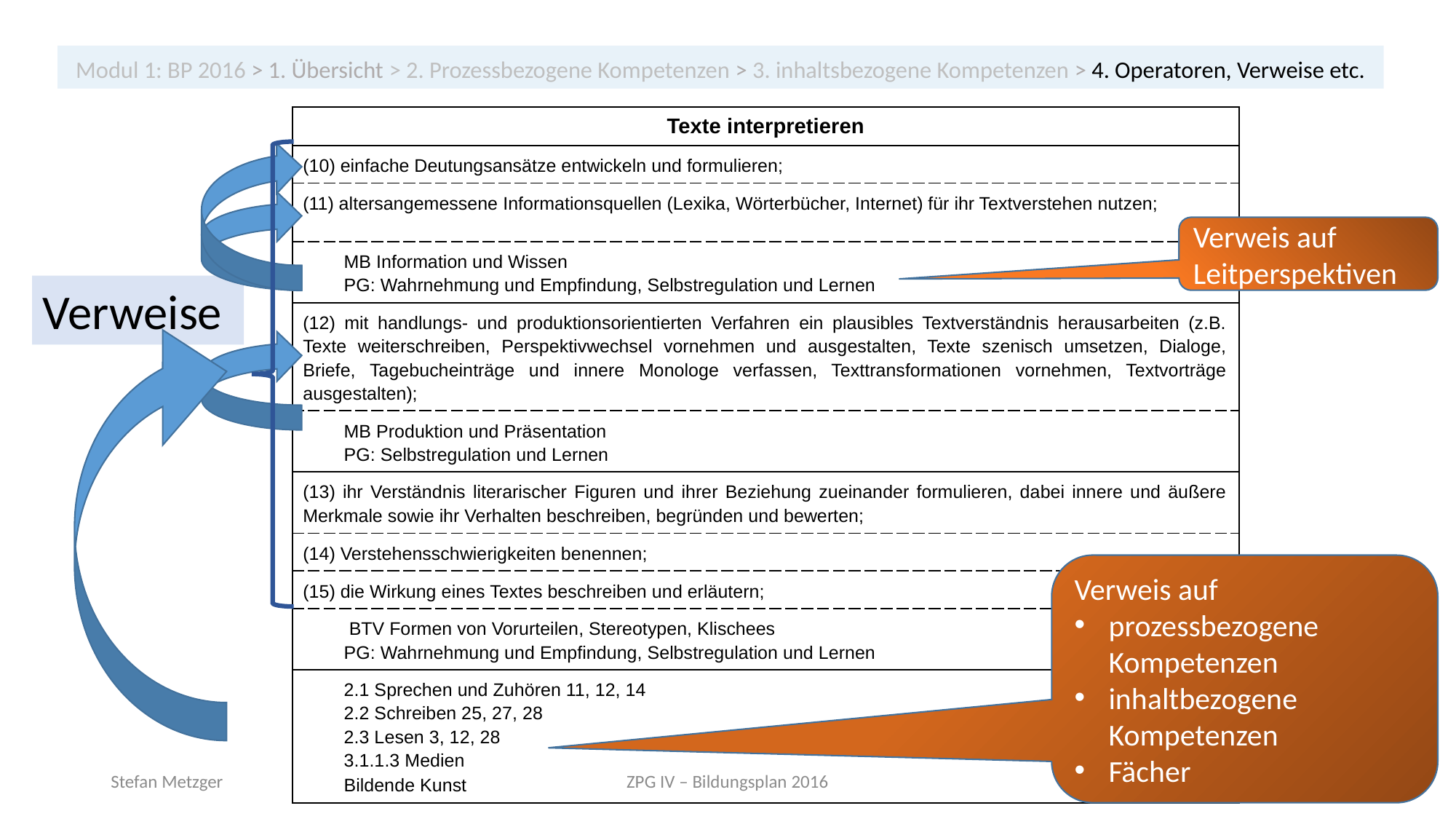

Modul 1: BP 2016 > 1. Übersicht > 2. Prozessbezogene Kompetenzen > 3. inhaltsbezogene Kompetenzen > 4. Operatoren, Verweise etc.
| Texte interpretieren |
| --- |
| (10) einfache Deutungsansätze entwickeln und formulieren; |
| (11) altersangemessene Informationsquellen (Lexika, Wörterbücher, Internet) für ihr Textverstehen nutzen; |
| MB Information und Wissen PG: Wahrnehmung und Empfindung, Selbstregulation und Lernen |
| (12) mit handlungs- und produktionsorientierten Verfahren ein plausibles Textverständnis herausarbeiten (z.B. Texte weiterschreiben, Perspektivwechsel vornehmen und ausgestalten, Texte szenisch umsetzen, Dialoge, Briefe, Tagebucheinträge und innere Monologe verfassen, Texttransformationen vornehmen, Textvorträge ausgestalten); |
| MB Produktion und Präsentation PG: Selbstregulation und Lernen |
| (13) ihr Verständnis literarischer Figuren und ihrer Beziehung zueinander formulieren, dabei innere und äußere Merkmale sowie ihr Verhalten beschreiben, begründen und bewerten; |
| (14) Verstehensschwierigkeiten benennen; |
| (15) die Wirkung eines Textes beschreiben und erläutern; |
| BTV Formen von Vorurteilen, Stereotypen, Klischees PG: Wahrnehmung und Empfindung, Selbstregulation und Lernen |
| 2.1 Sprechen und Zuhören 11, 12, 14 2.2 Schreiben 25, 27, 28 2.3 Lesen 3, 12, 28 3.1.1.3 Medien Bildende Kunst |

Verweis auf Leitperspektiven
Verweise

Verweis auf
prozessbezogene Kompetenzen
inhaltbezogene Kompetenzen
Fächer
Stefan Metzger
ZPG IV – Bildungsplan 2016
29